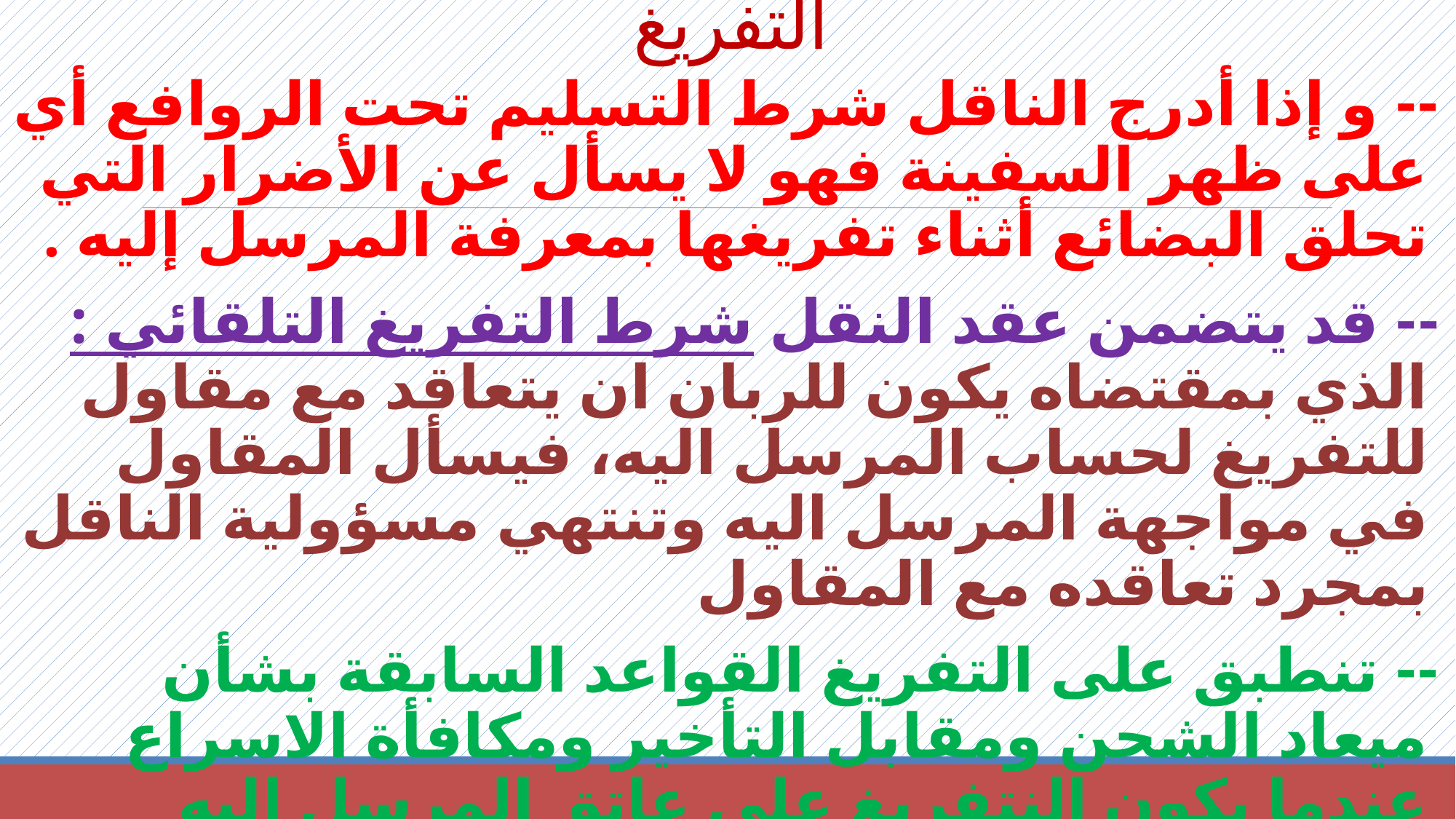

# التفريغ
-- و إذا أدرج الناقل شرط التسليم تحت الروافع أي على ظهر السفينة فهو لا يسأل عن الأضرار التي تحلق البضائع أثناء تفريغها بمعرفة المرسل إليه .
-- قد يتضمن عقد النقل شرط التفريغ التلقائي : الذي بمقتضاه يكون للربان ان يتعاقد مع مقاول للتفريغ لحساب المرسل اليه، فيسأل المقاول في مواجهة المرسل اليه وتنتهي مسؤولية الناقل بمجرد تعاقده مع المقاول
-- تنطبق على التفريغ القواعد السابقة بشأن ميعاد الشحن ومقابل التأخير ومكافأة الاسراع عندما يكون النتفريغ على عاتق المرسل اليه بشرط في عقد النقل .